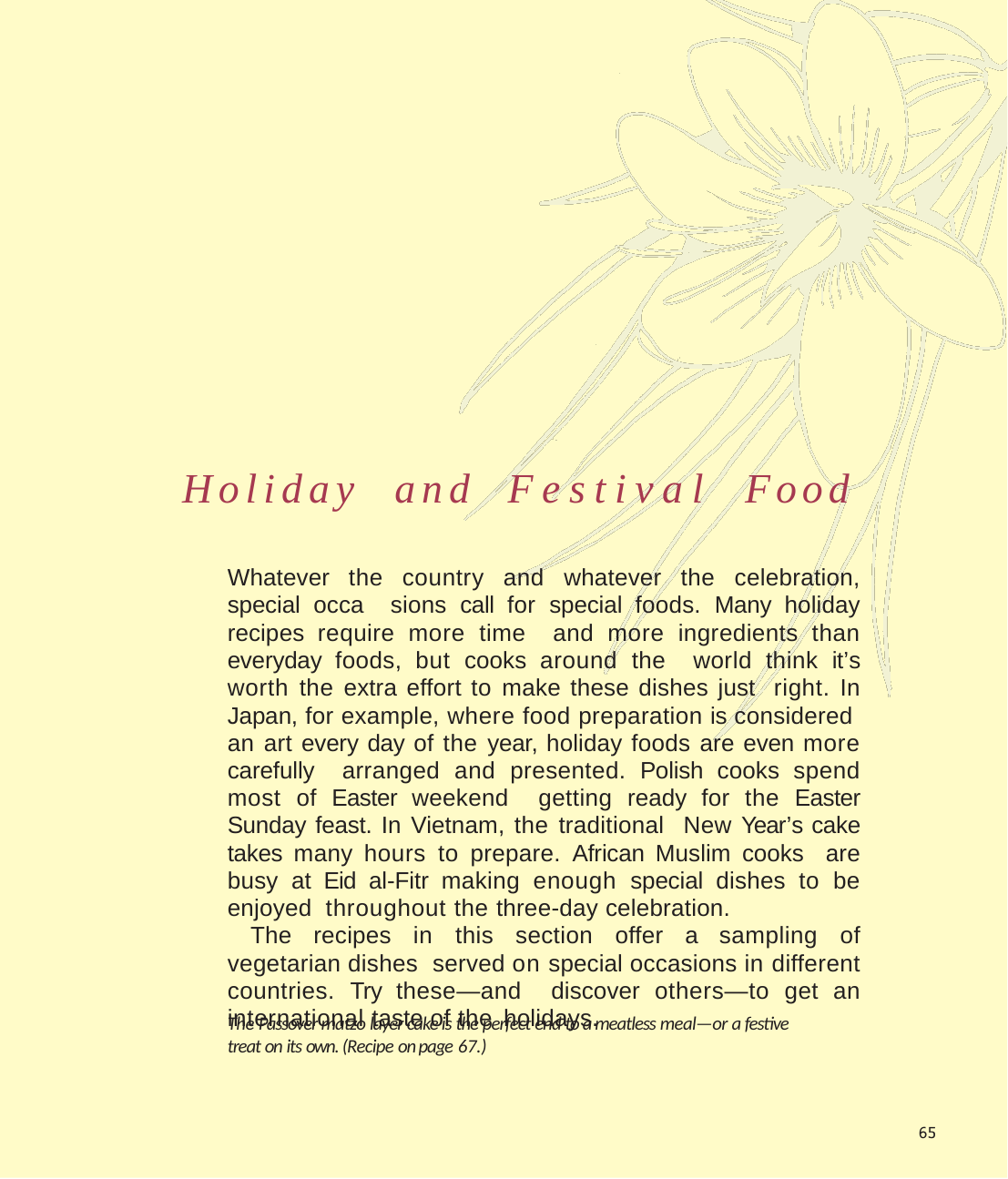

# Holiday	and	Festival	Food
Whatever the country and whatever the celebration, special occa­  sions call for special foods. Many holiday recipes require more time  and more ingredients than everyday foods, but cooks around the  world think it’s worth the extra effort to make these dishes just  right. In Japan, for example, where food preparation is considered  an art every day of the year, holiday foods are even more carefully  arranged and presented. Polish cooks spend most of Easter weekend  getting ready for the Easter Sunday feast. In Vietnam, the traditional  New Year’s cake takes many hours to prepare. African Muslim cooks  are busy at Eid al-Fitr making enough special dishes to be enjoyed  throughout the three-day celebration.
The recipes in this section offer a sampling of vegetarian dishes  served on special occasions in different countries. Try these—and  discover others—to get an international taste of the holidays.
The Passover matzo layer cake is the perfect end to a meatless meal—or a festive  treat on its own. (Recipe on page 67.)
65